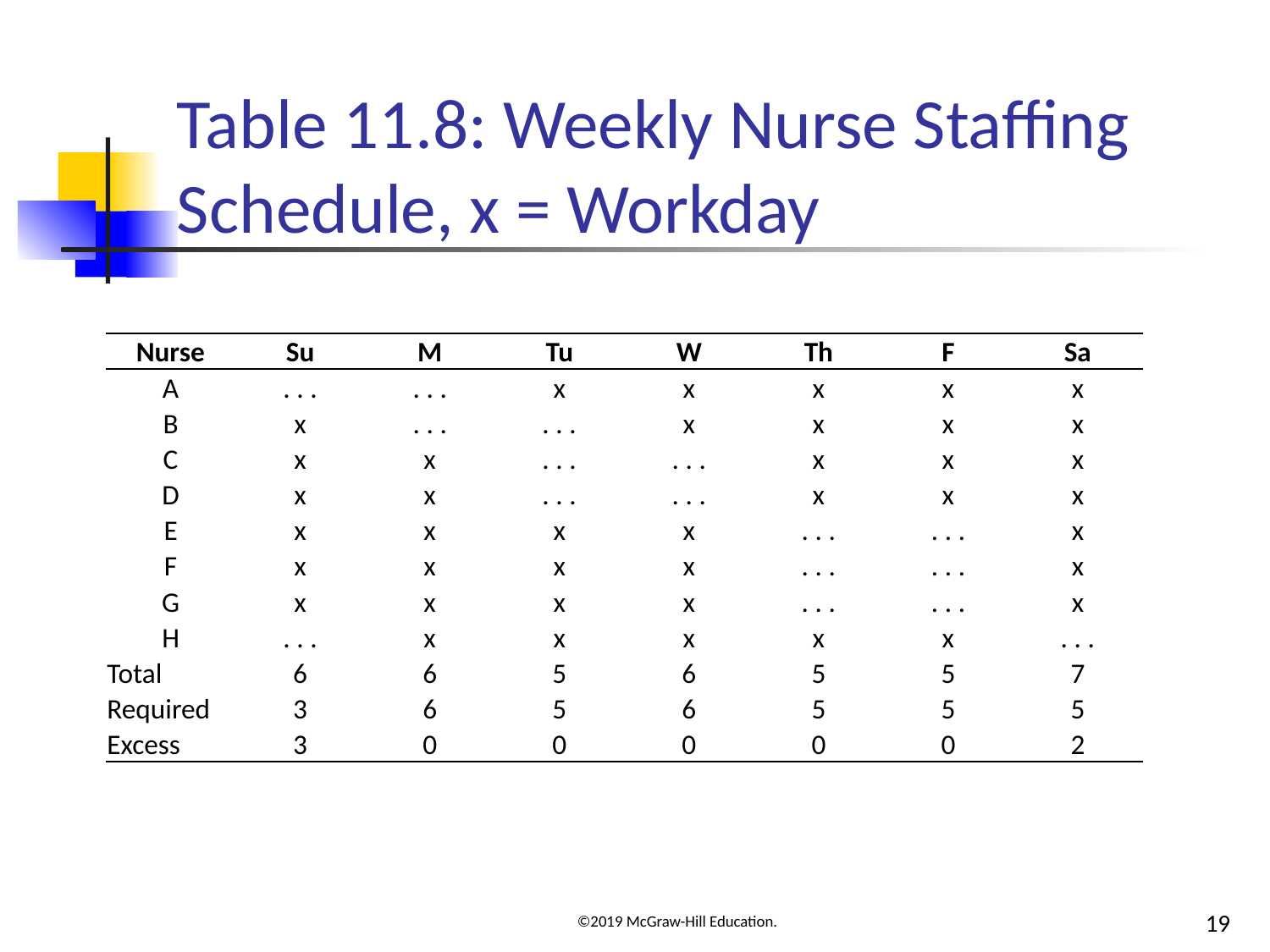

# Table 11.8: Weekly Nurse Staffing Schedule, x = Workday
| Nurse | Su | M | Tu | W | Th | F | Sa |
| --- | --- | --- | --- | --- | --- | --- | --- |
| A | . . . | . . . | x | x | x | x | x |
| B | x | . . . | . . . | x | x | x | x |
| C | x | x | . . . | . . . | x | x | x |
| D | x | x | . . . | . . . | x | x | x |
| E | x | x | x | x | . . . | . . . | x |
| F | x | x | x | x | . . . | . . . | x |
| G | x | x | x | x | . . . | . . . | x |
| H | . . . | x | x | x | x | x | . . . |
| Total | 6 | 6 | 5 | 6 | 5 | 5 | 7 |
| Required | 3 | 6 | 5 | 6 | 5 | 5 | 5 |
| Excess | 3 | 0 | 0 | 0 | 0 | 0 | 2 |